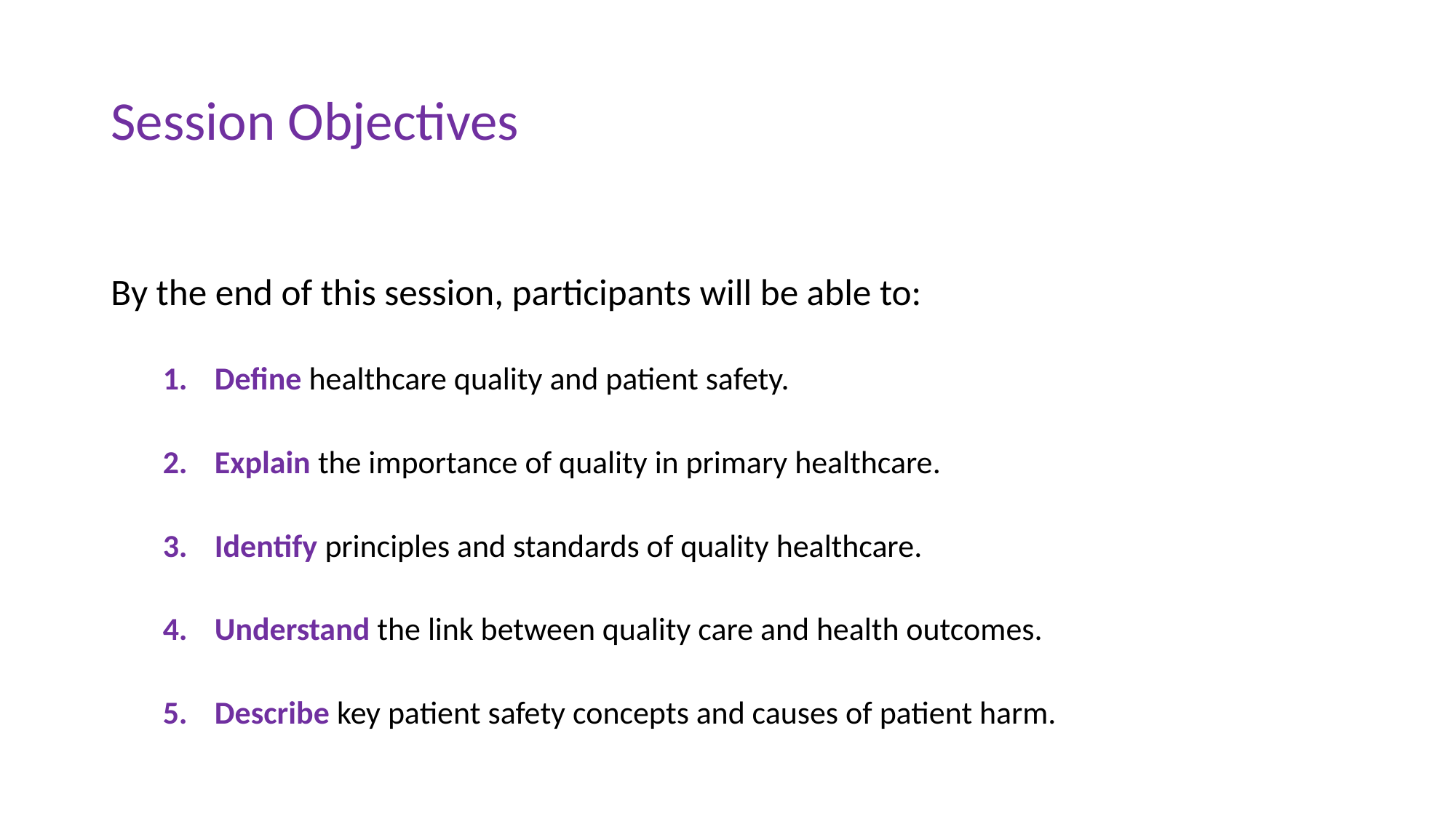

# Session Objectives
By the end of this session, participants will be able to:
Define healthcare quality and patient safety.
Explain the importance of quality in primary healthcare.
Identify principles and standards of quality healthcare.
Understand the link between quality care and health outcomes.
Describe key patient safety concepts and causes of patient harm.